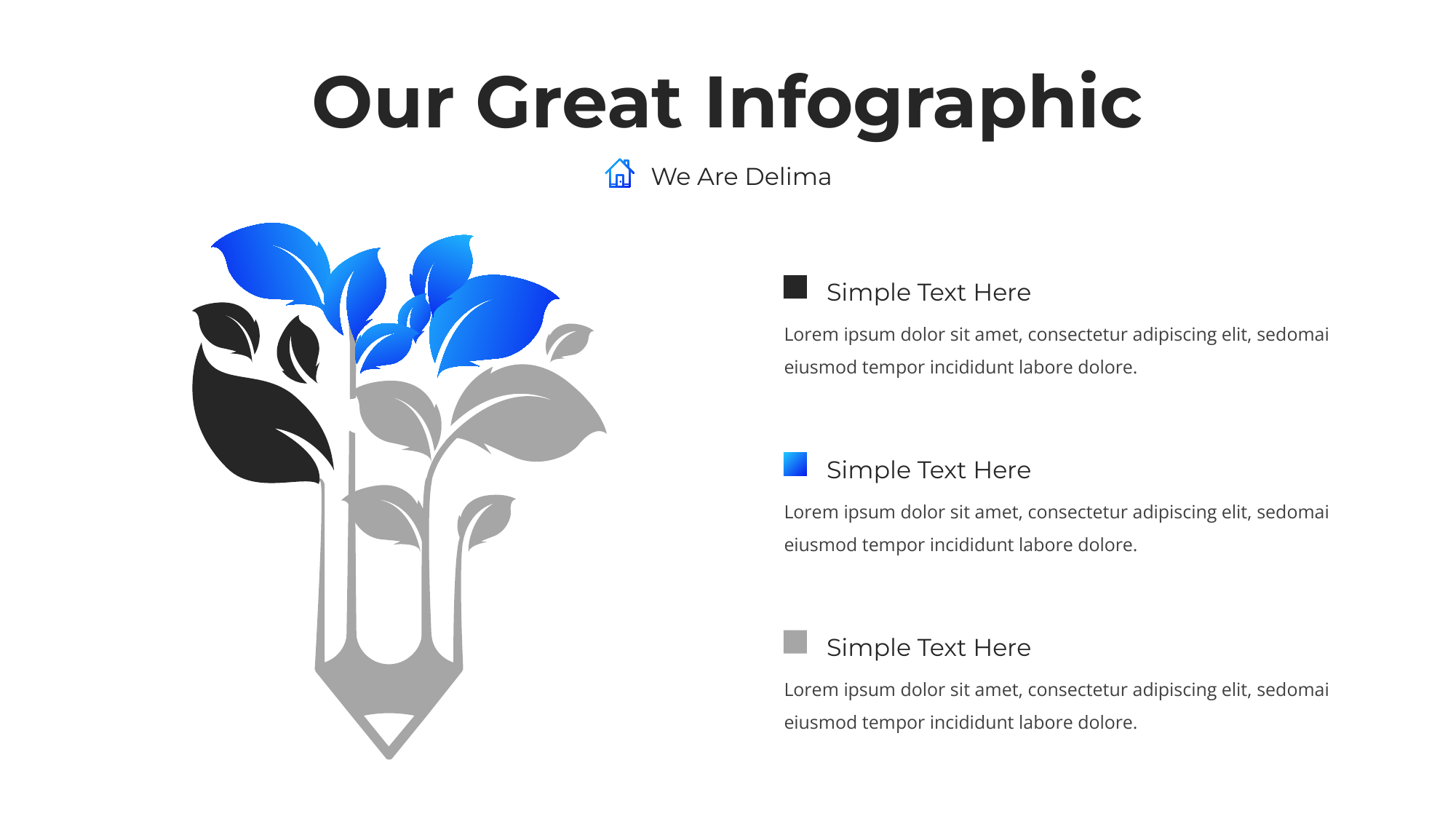

Our Great Infographic
We Are Delima

Simple Text Here

Lorem ipsum dolor sit amet, consectetur adipiscing elit, sedomai eiusmod tempor incididunt labore dolore.
Simple Text Here

Lorem ipsum dolor sit amet, consectetur adipiscing elit, sedomai eiusmod tempor incididunt labore dolore.
Simple Text Here

Lorem ipsum dolor sit amet, consectetur adipiscing elit, sedomai eiusmod tempor incididunt labore dolore.